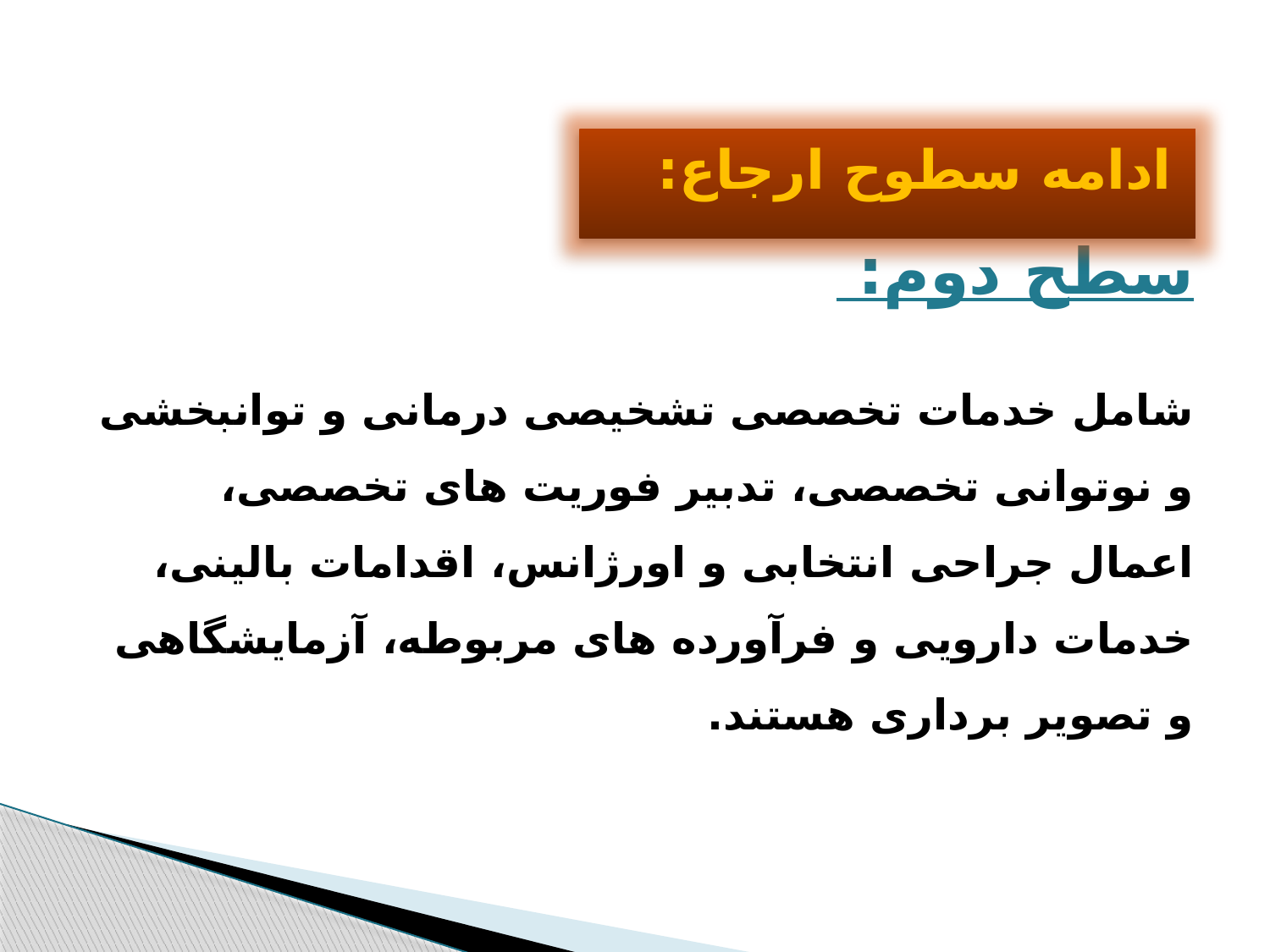

ادامه سطوح ارجاع:
# سطح دوم: شامل خدمات تخصصی تشخیصی درمانی و توانبخشی و نوتوانی تخصصی، تدبیر فوریت های تخصصی، اعمال جراحی انتخابی و اورژانس، اقدامات بالینی، خدمات دارویی و فرآورده های مربوطه، آزمایشگاهی و تصویر برداری هستند.